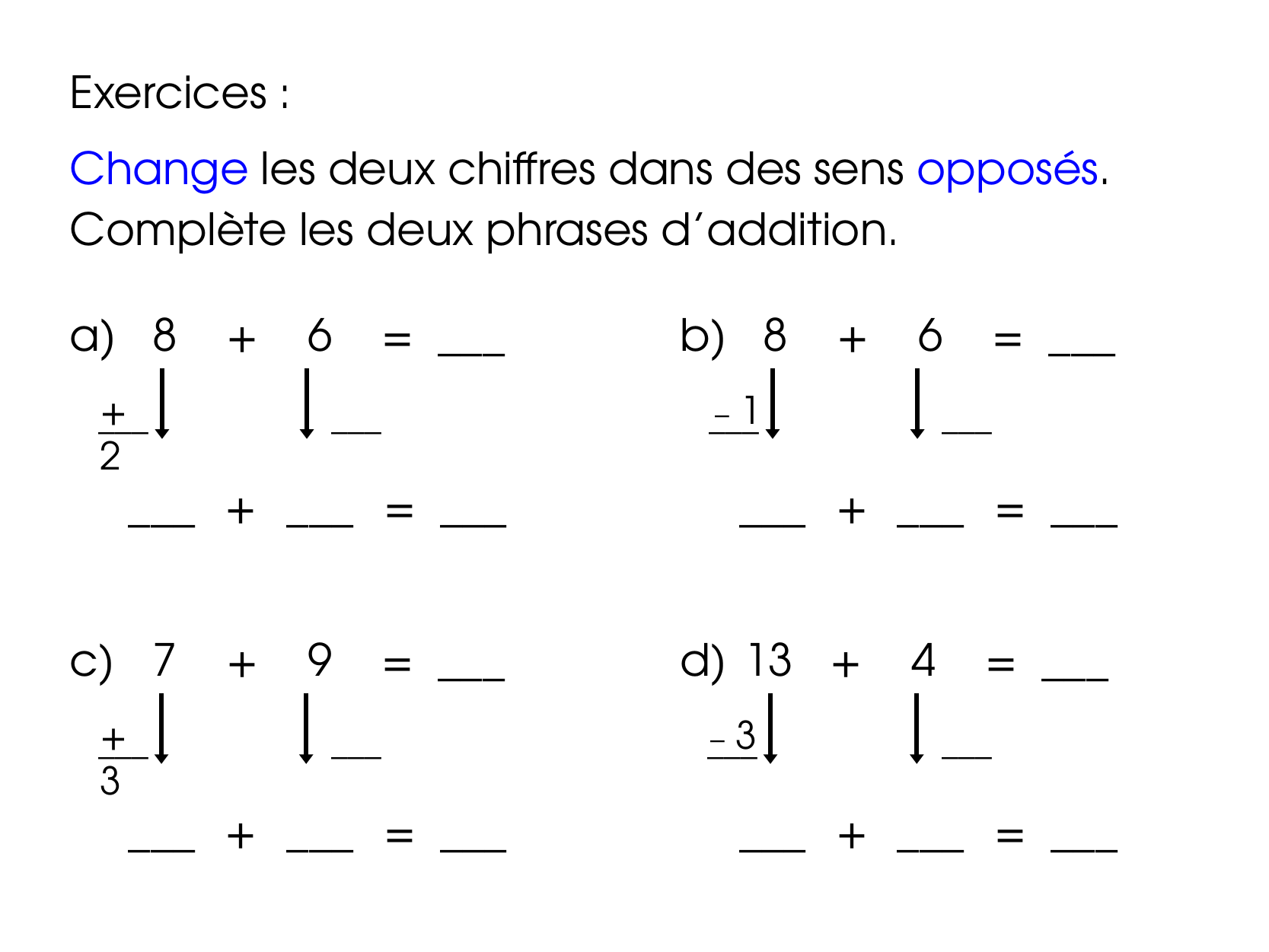

Exercices :
Change les deux chiffres dans des sens opposés. Complète les deux phrases d’addition.
a)
8    +    6    =  ___
+ 2
___
___
___   +   ___   =  ___
b)
8    +    6    =  ___
– 1
___
___
___   +   ___   =  ___
c)
7    +    9    =  ___
+ 3
___
___
___   +   ___   =  ___
d)
13   +    4    =  ___
– 3
___
___
___   +   ___   =  ___